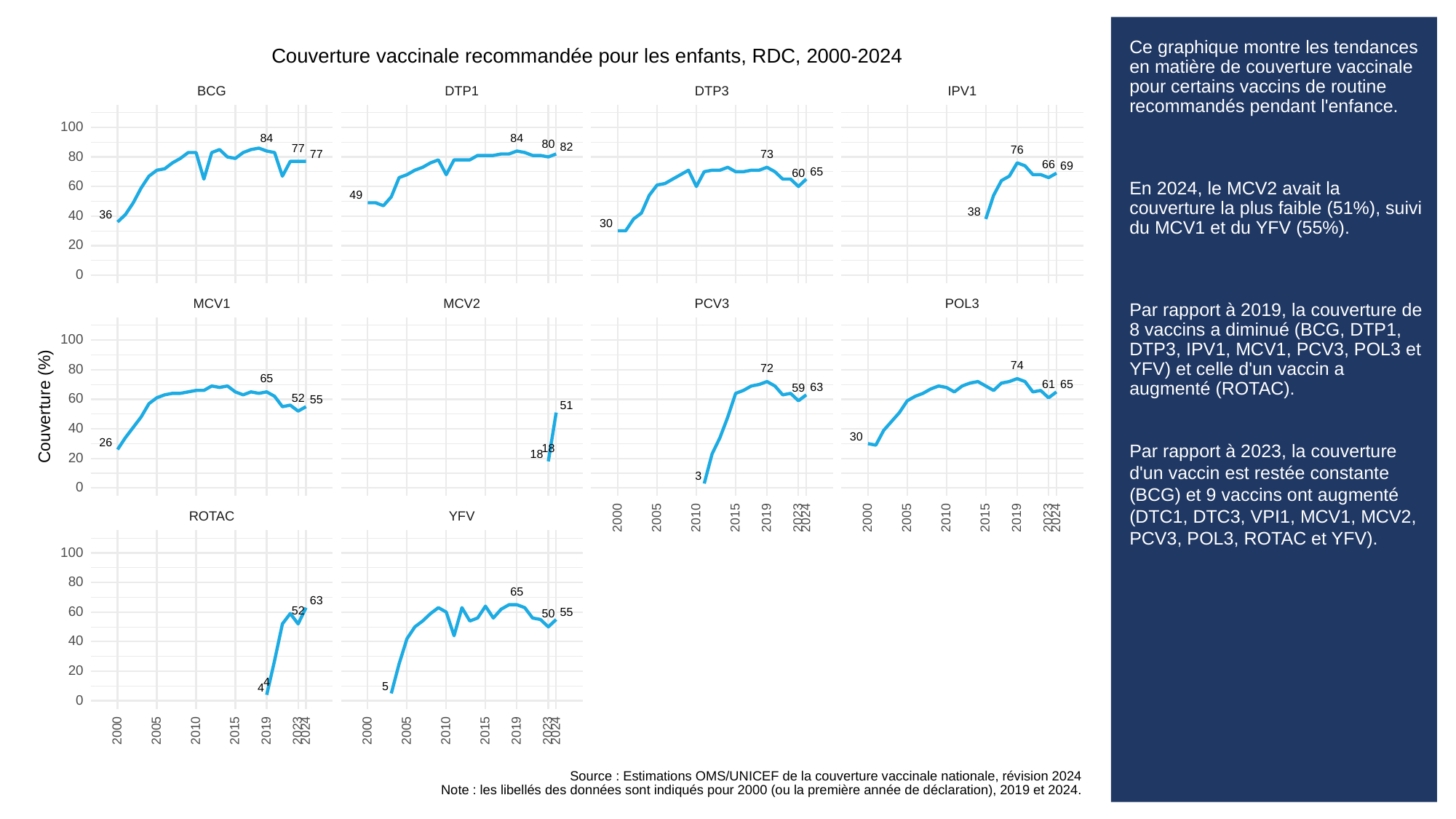

# Ce graphique montre les tendances en matière de couverture vaccinale pour certains vaccins de routine recommandés pendant l'enfance.

En 2024, le MCV2 avait la couverture la plus faible (51%), suivi du MCV1 et du YFV (55%).

Par rapport à 2019, la couverture de 8 vaccins a diminué (BCG, DTP1, DTP3, IPV1, MCV1, PCV3, POL3 et YFV) et celle d'un vaccin a augmenté (ROTAC).

Par rapport à 2023, la couverture d'un vaccin est restée constante (BCG) et 9 vaccins ont augmenté (DTC1, DTC3, VPI1, MCV1, MCV2, PCV3, POL3, ROTAC et YFV).

Couverture vaccinale recommandée pour les enfants, RDC, 2000-2024
BCG
DTP3
DTP1
IPV1

100

84
84
80

82
77
76

73
77

80

66
69

65
60

60

49

38
36
40

30

20

0

POL3
PCV3
MCV1
MCV2

100

74
80
72

65

65
61

63
59

60
52
55
Couverture (%)

51

40

30
26

18
18
20

3

0

ROTAC
YFV
2023
2023
2000
2005
2010
2015
2019
2024
2000
2005
2010
2015
2019
2024

100

80

65
63

60
52

55
50

40

20

4
5
4

0

2023
2023
2000
2005
2010
2015
2019
2024
2000
2005
2010
2015
2019
2024
Source : Estimations OMS/UNICEF de la couverture vaccinale nationale, révision 2024
Note : les libellés des données sont indiqués pour 2000 (ou la première année de déclaration), 2019 et 2024.